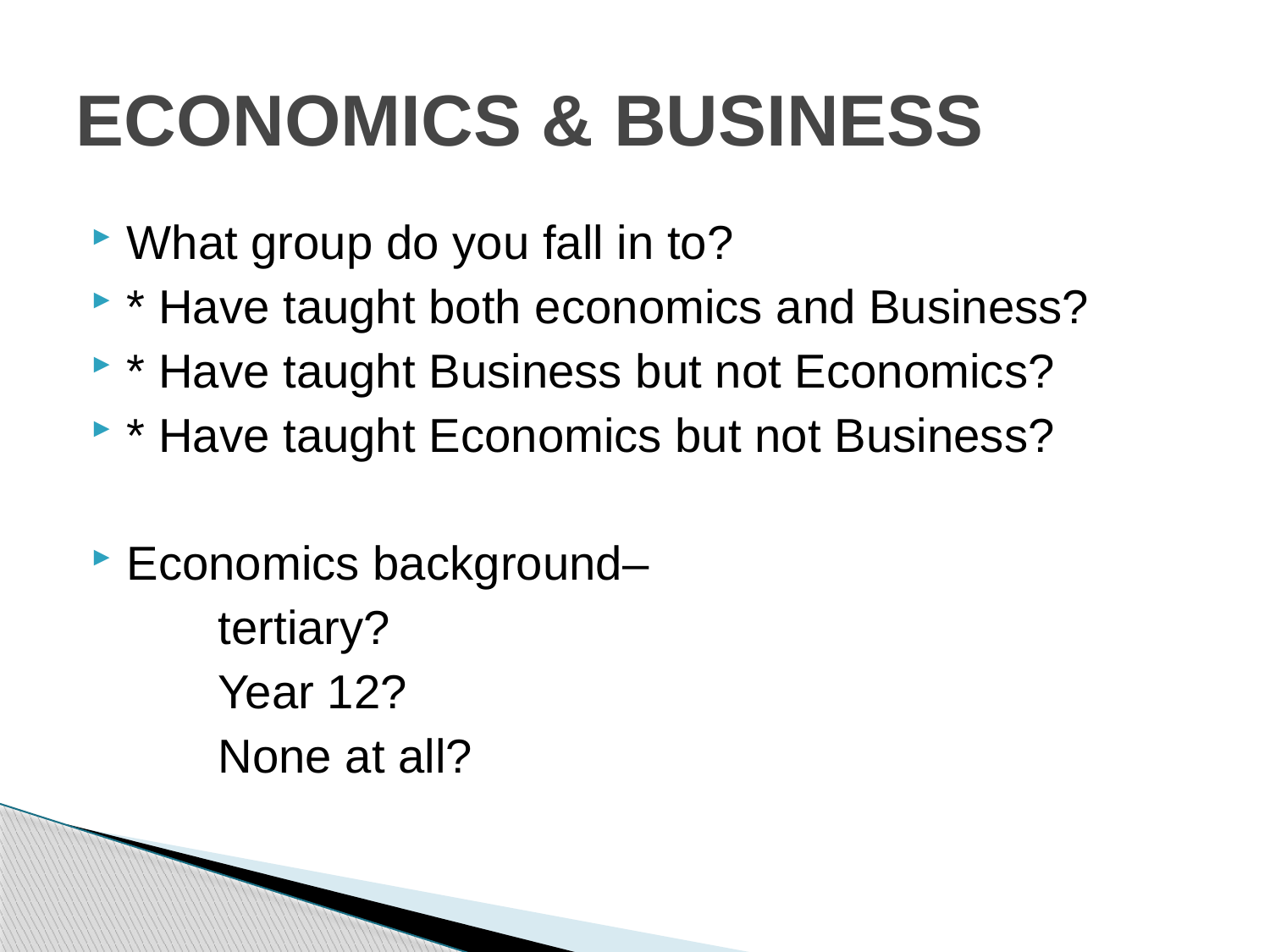

# ECONOMICS & BUSINESS
What group do you fall in to?
* Have taught both economics and Business?
* Have taught Business but not Economics?
* Have taught Economics but not Business?

Economics background–
	tertiary?
	Year 12?
	None at all?